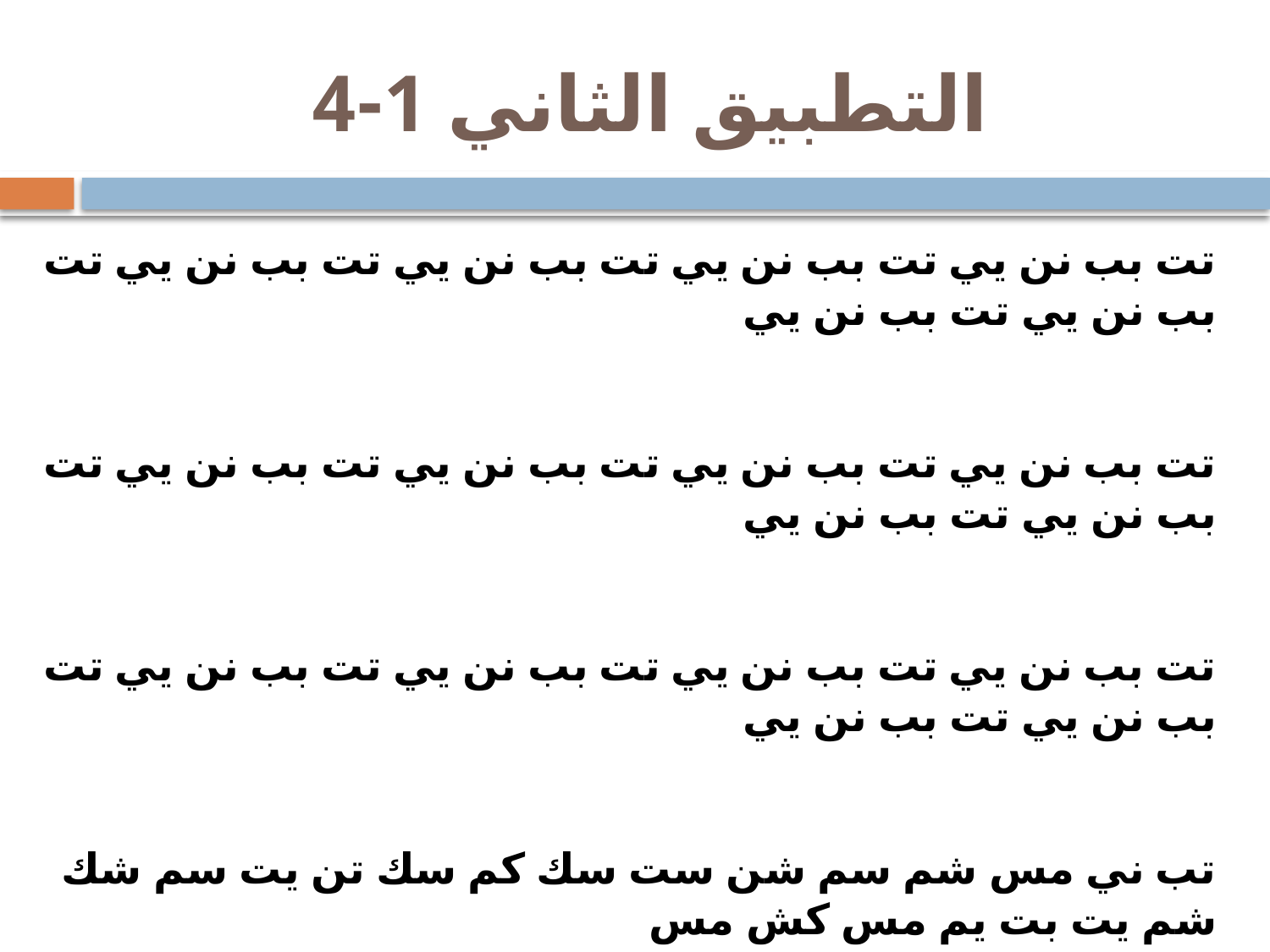

# التطبيق الثاني 1-4
تت بب نن يي تت بب نن يي تت بب نن يي تت بب نن يي تت بب نن يي تت بب نن يي 
تت بب نن يي تت بب نن يي تت بب نن يي تت بب نن يي تت بب نن يي تت بب نن يي 
تت بب نن يي تت بب نن يي تت بب نن يي تت بب نن يي تت بب نن يي تت بب نن يي 
تب ني مس شم سم شن ست سك كم سك تن يت سم شك شم يت بت يم مس كش مس
سش يب تن مك تن بي سن ست سك شس بت من سم تي مش مس مش تي مي مي